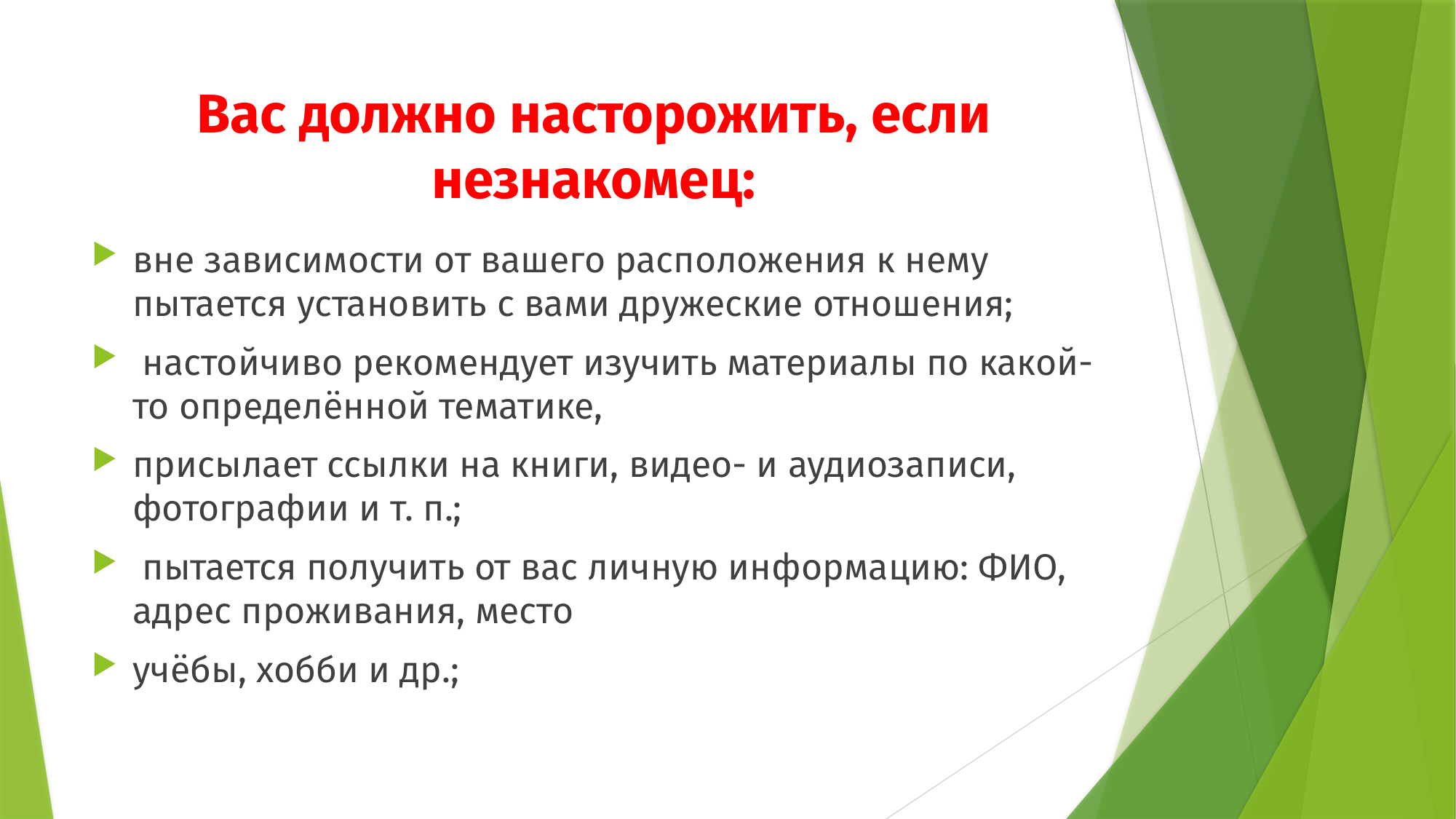

# Вас должно насторожить, если незнакомец:
вне зависимости от вашего расположения к нему пытается установить с вами дружеские отношения;
 настойчиво рекомендует изучить материалы по какой-то определённой тематике,
присылает ссылки на книги, видео- и аудиозаписи, фотографии и т. п.;
 пытается получить от вас личную информацию: ФИО, адрес проживания, место
учёбы, хобби и др.;